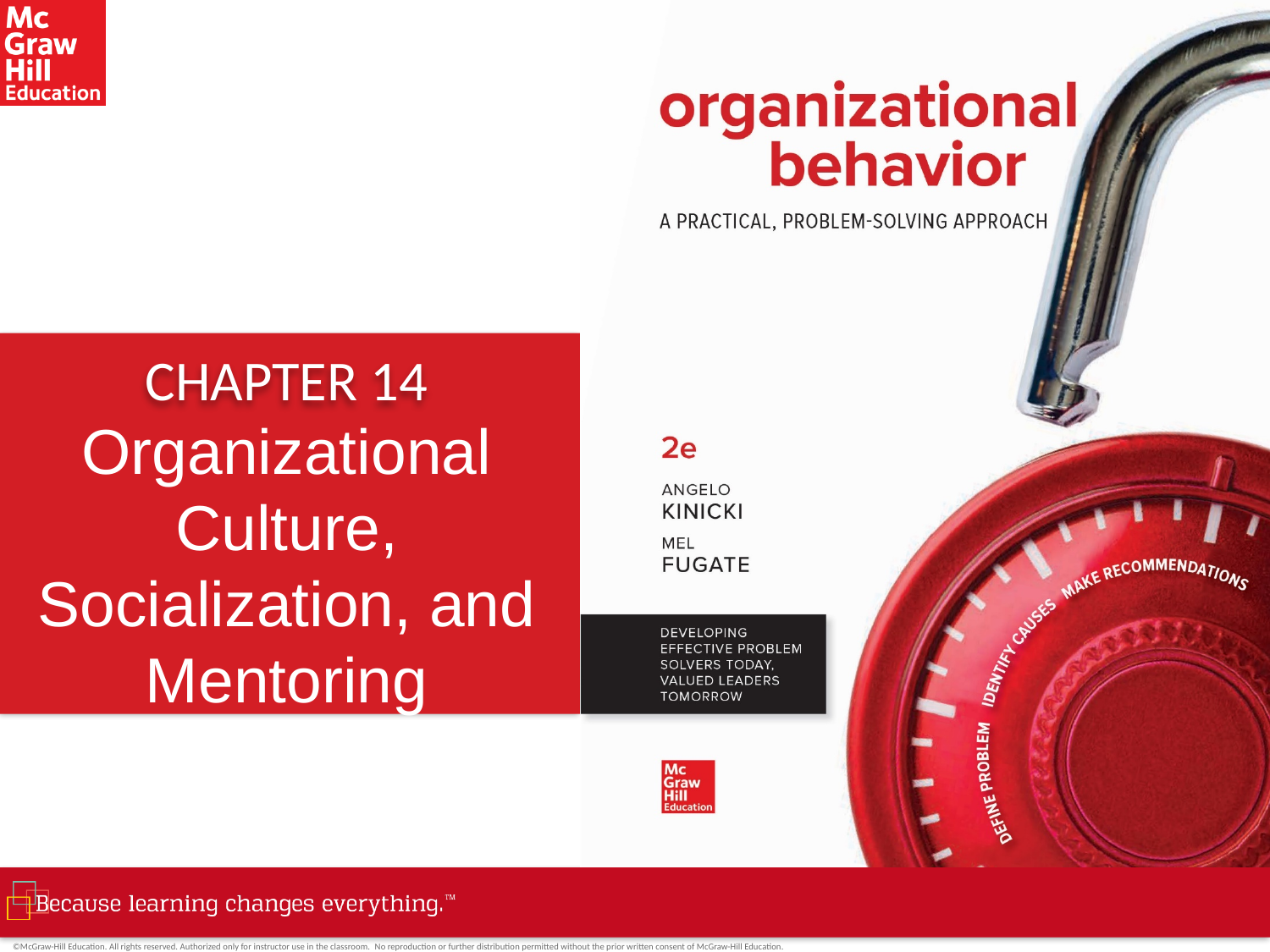

# CHAPTER 14
Organizational Culture, Socialization, and Mentoring